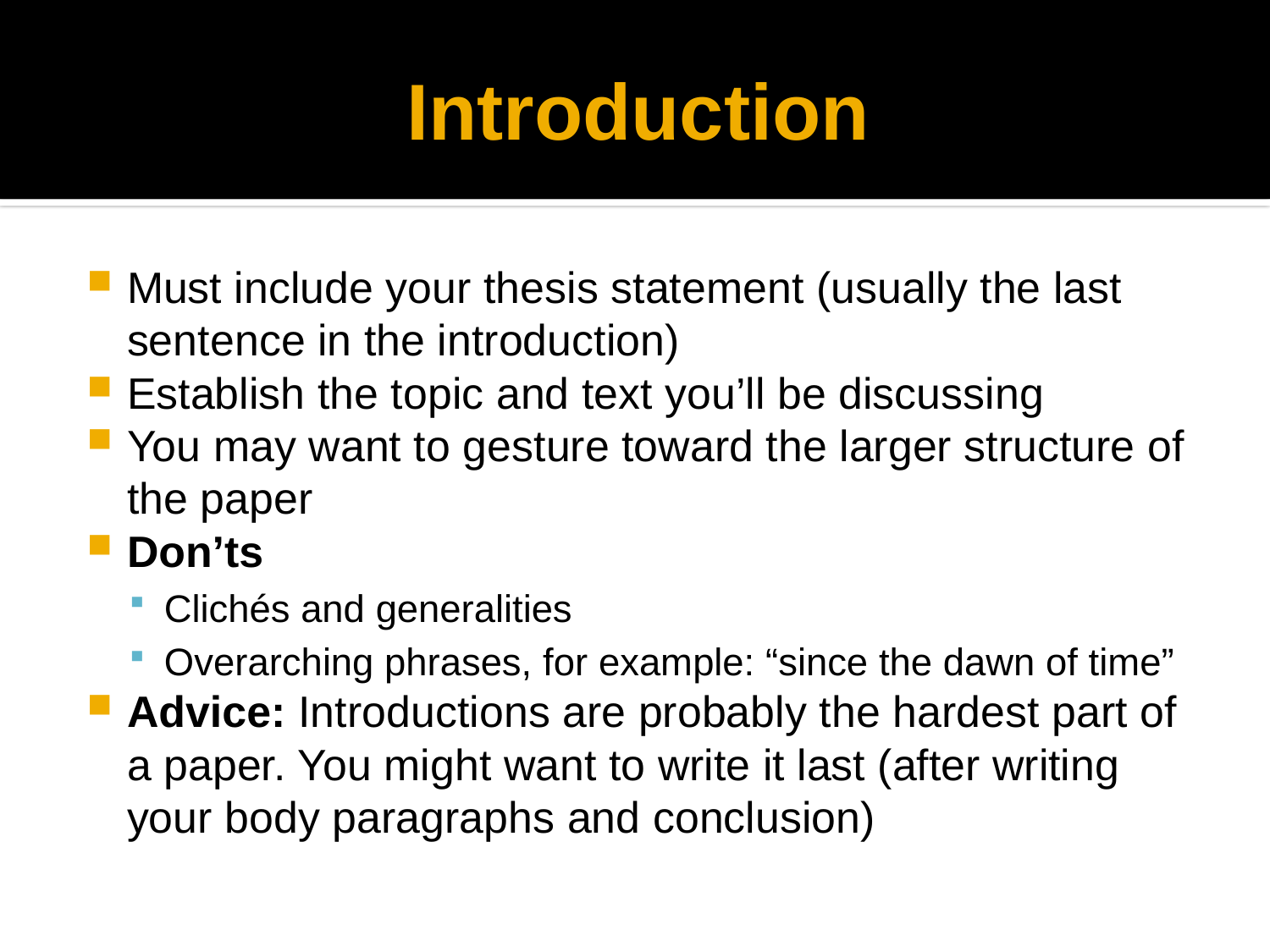

# Introduction
Must include your thesis statement (usually the last sentence in the introduction)
Establish the topic and text you’ll be discussing
You may want to gesture toward the larger structure of the paper
Don’ts
Clichés and generalities
Overarching phrases, for example: “since the dawn of time”
Advice: Introductions are probably the hardest part of a paper. You might want to write it last (after writing your body paragraphs and conclusion)